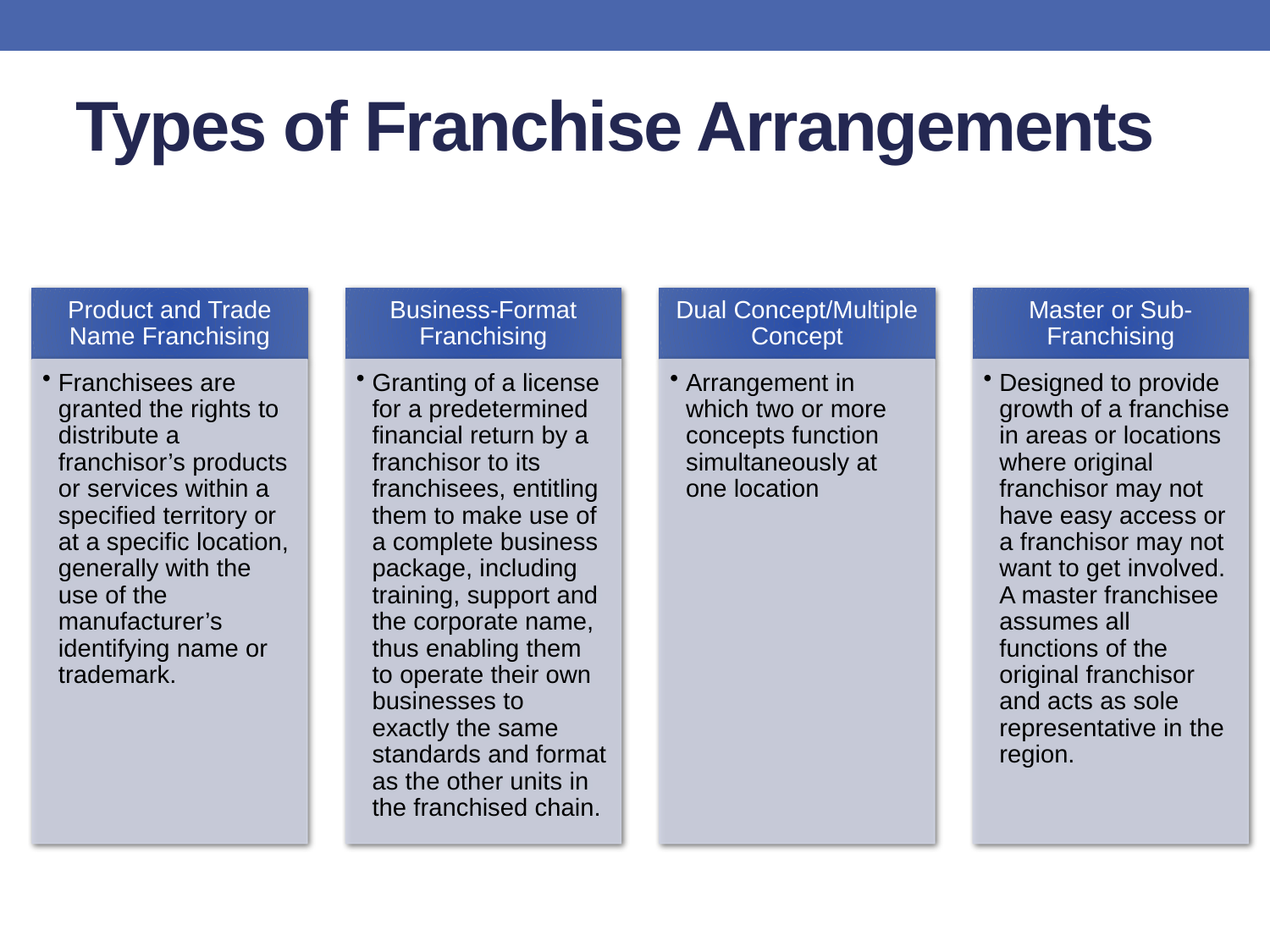

Types of Franchise Arrangements
Product and Trade Name Franchising
Franchisees are granted the rights to distribute a franchisor’s products or services within a specified territory or at a specific location, generally with the use of the manufacturer’s identifying name or trademark.
Business-Format Franchising
Granting of a license for a predetermined financial return by a franchisor to its franchisees, entitling them to make use of a complete business package, including training, support and the corporate name, thus enabling them to operate their own businesses to exactly the same standards and format as the other units in the franchised chain.
Dual Concept/Multiple Concept
Arrangement in which two or more concepts function simultaneously at one location

Master or Sub-Franchising
Designed to provide growth of a franchise in areas or locations where original franchisor may not have easy access or a franchisor may not want to get involved. A master franchisee assumes all functions of the original franchisor and acts as sole representative in the region.